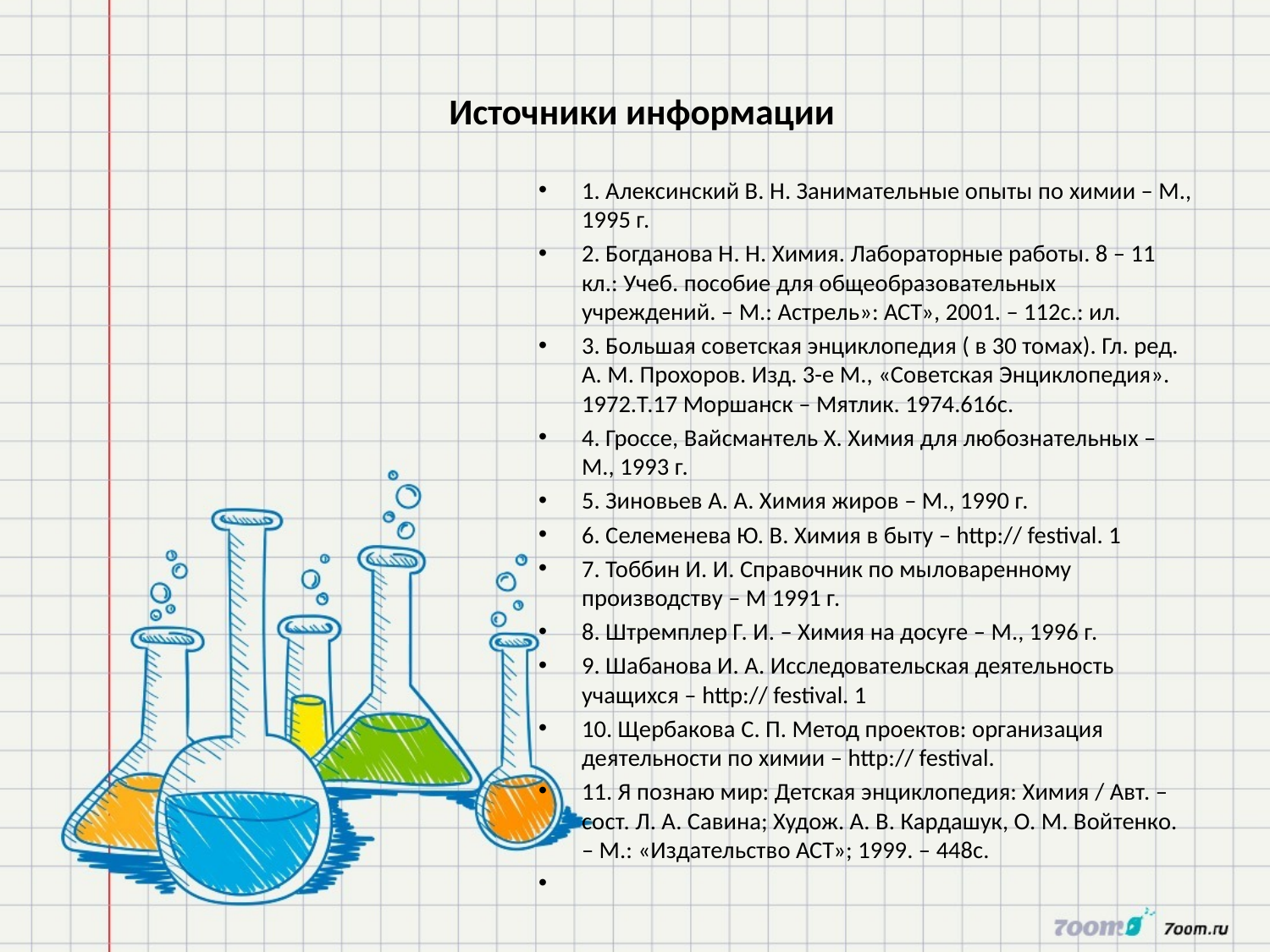

# Источники информации
1. Алексинский В. Н. Занимательные опыты по химии – М., 1995 г.
2. Богданова Н. Н. Химия. Лабораторные работы. 8 – 11 кл.: Учеб. пособие для общеобразовательных учреждений. – М.: Астрель»: АСТ», 2001. – 112с.: ил.
3. Большая советская энциклопедия ( в 30 томах). Гл. ред. А. М. Прохоров. Изд. 3-е М., «Советская Энциклопедия». 1972.Т.17 Моршанск – Мятлик. 1974.616с.
4. Гроссе, Вайсмантель Х. Химия для любознательных – М., 1993 г.
5. Зиновьев А. А. Химия жиров – М., 1990 г.
6. Селеменева Ю. В. Химия в быту – http:// festival. 1
7. Тоббин И. И. Справочник по мыловаренному производству – М 1991 г.
8. Штремплер Г. И. – Химия на досуге – М., 1996 г.
9. Шабанова И. А. Исследовательская деятельность учащихся – http:// festival. 1
10. Щербакова С. П. Метод проектов: организация деятельности по химии – http:// festival.
11. Я познаю мир: Детская энциклопедия: Химия / Авт. – сост. Л. А. Савина; Худож. А. В. Кардашук, О. М. Войтенко. – М.: «Издательство АСТ»; 1999. – 448с.